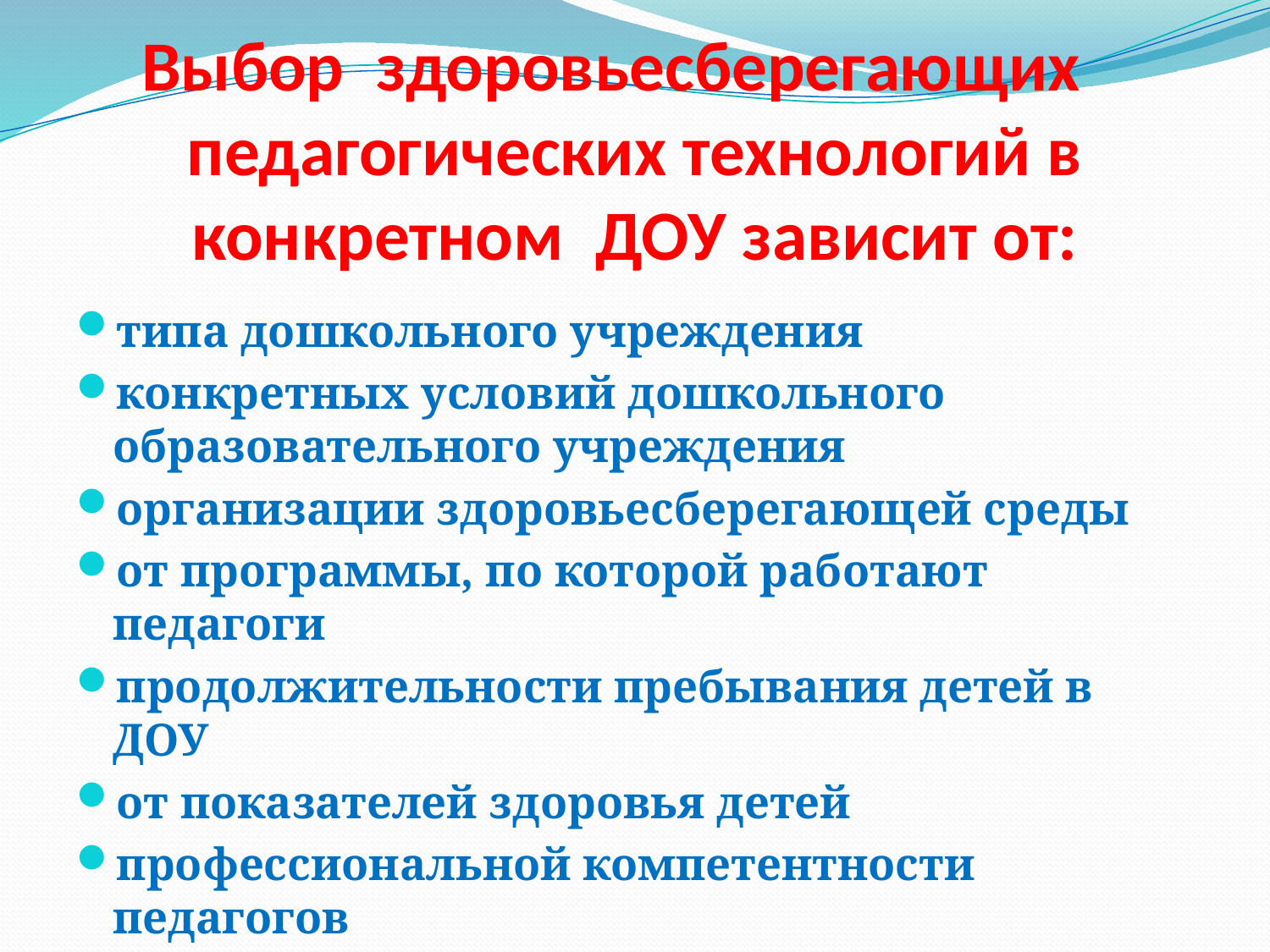

# Выбор  здоровьесберегающих    педагогических технологий в конкретном  ДОУ зависит от:
типа дошкольного учреждения
конкретных условий дошкольного образовательного учреждения
организации здоровьесберегающей среды
от программы, по которой работают педагоги
продолжительности пребывания детей в ДОУ
от показателей здоровья детей
профессиональной компетентности педагогов